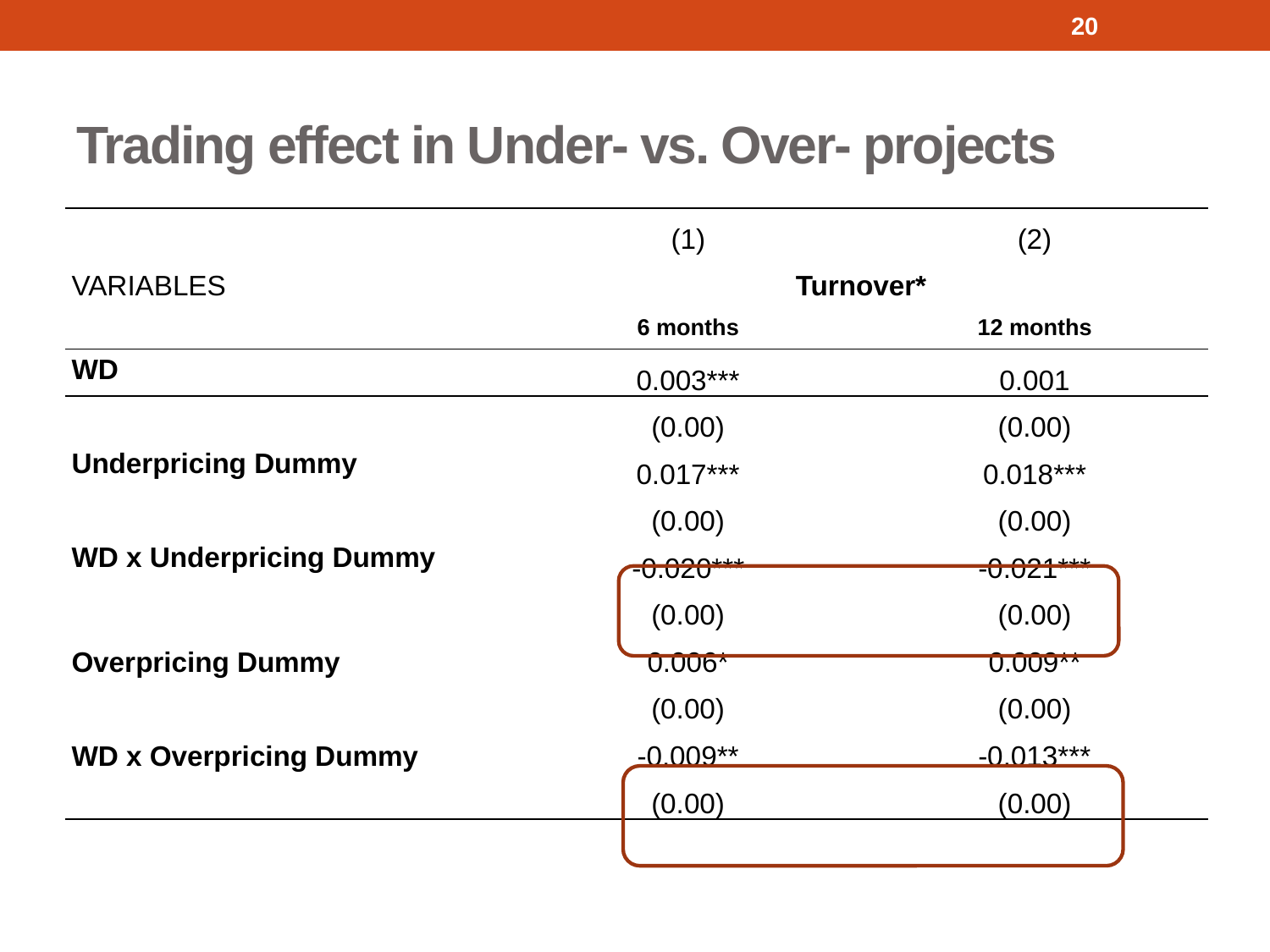

20
# Trading effect in Under- vs. Over- projects
|  | (1) | (2) |
| --- | --- | --- |
| VARIABLES | Turnover\* |  |
|  | 6 months | 12 months |
| WD | 0.003\*\*\* | 0.001 |
|  | (0.00) | (0.00) |
| Underpricing Dummy | 0.017\*\*\* | 0.018\*\*\* |
|  | (0.00) | (0.00) |
| WD x Underpricing Dummy | -0.020\*\*\* | -0.021\*\*\* |
|  | (0.00) | (0.00) |
| Overpricing Dummy | 0.006\* | 0.009\*\* |
|  | (0.00) | (0.00) |
| WD x Overpricing Dummy | -0.009\*\* | -0.013\*\*\* |
|  | (0.00) | (0.00) |